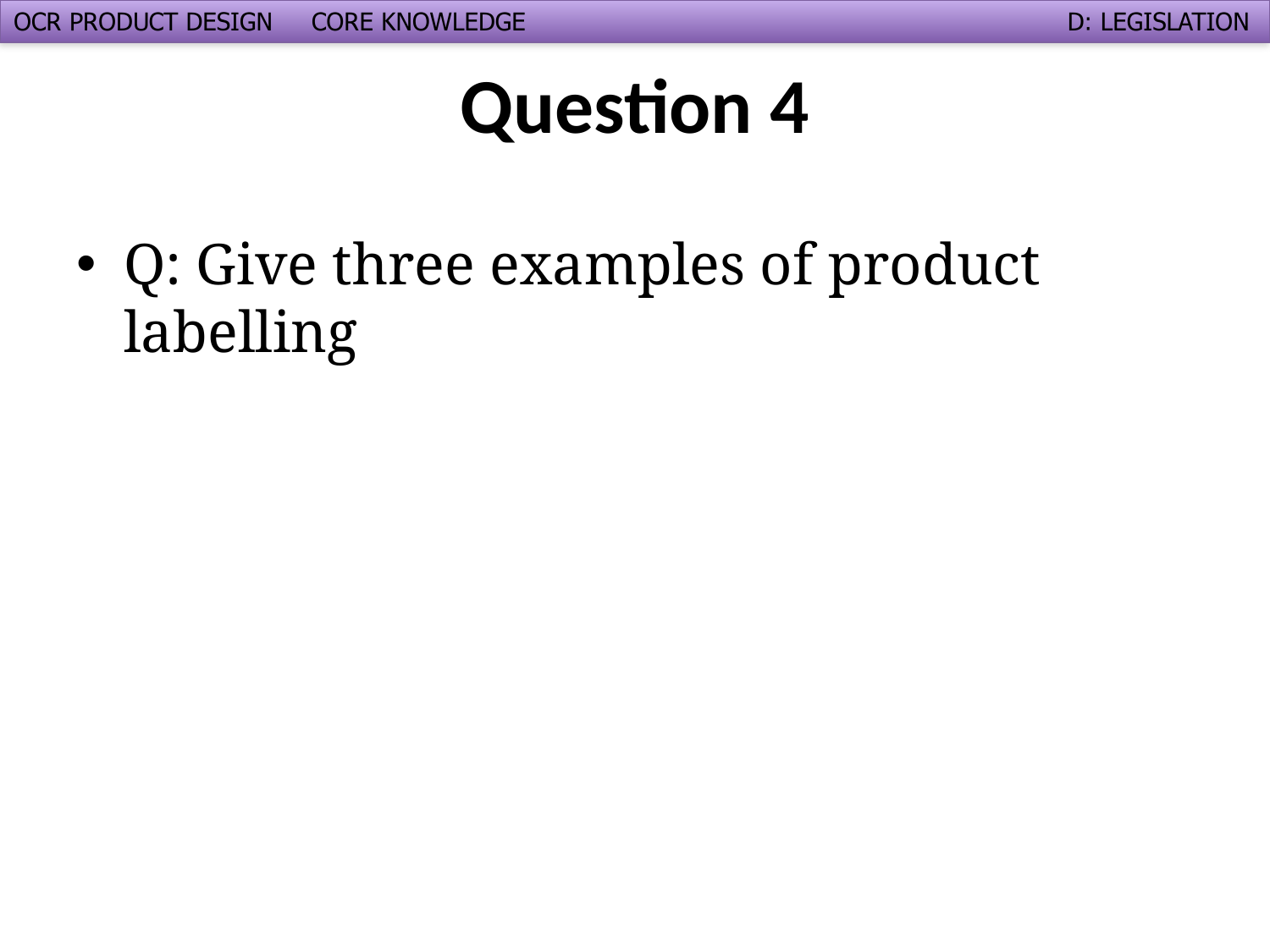

# Question 4
Q: Give three examples of product labelling